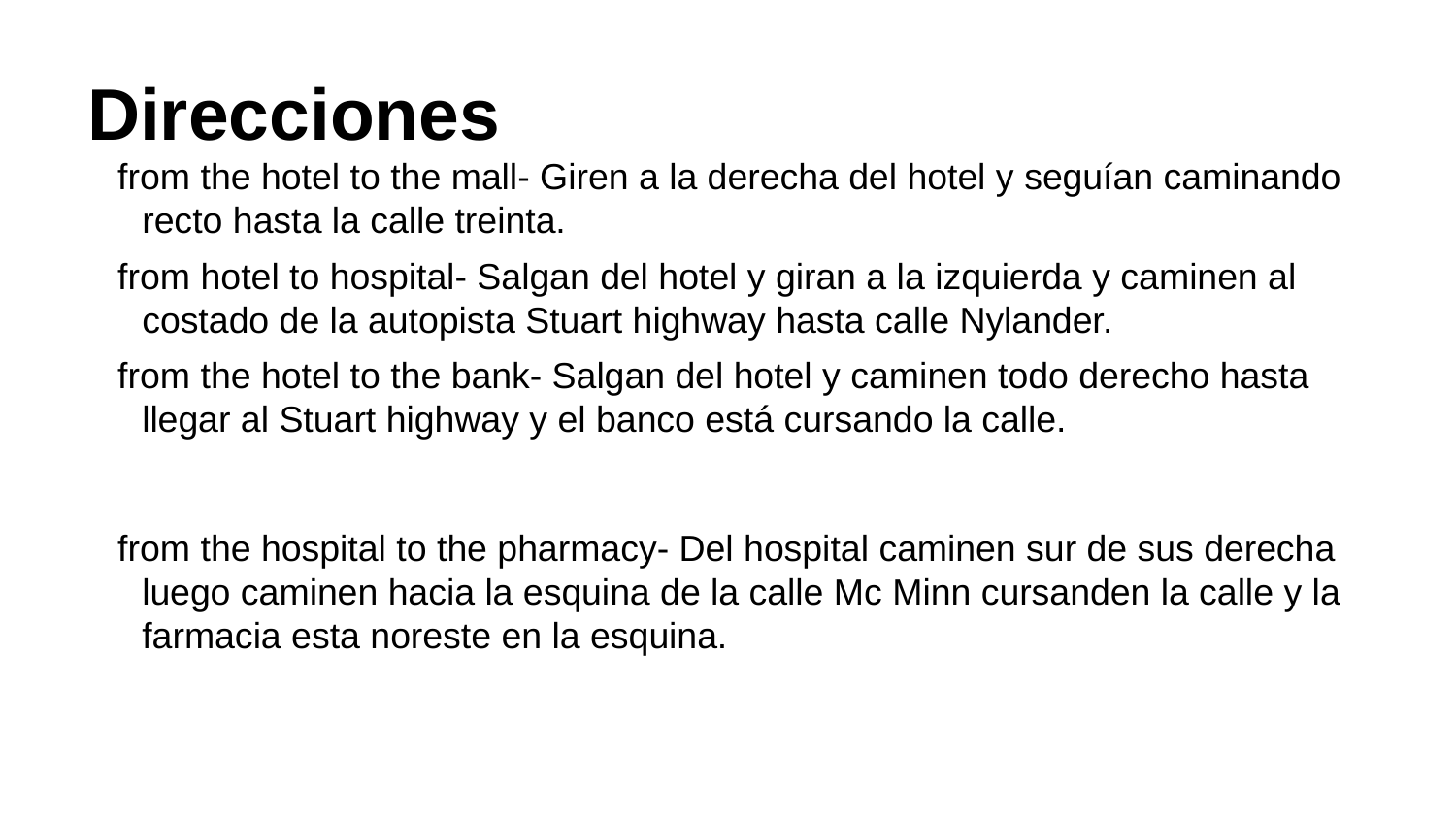

# Direcciones
from the hotel to the mall- Giren a la derecha del hotel y seguían caminando recto hasta la calle treinta.
from hotel to hospital- Salgan del hotel y giran a la izquierda y caminen al costado de la autopista Stuart highway hasta calle Nylander.
from the hotel to the bank- Salgan del hotel y caminen todo derecho hasta llegar al Stuart highway y el banco está cursando la calle.

from the hospital to the pharmacy- Del hospital caminen sur de sus derecha luego caminen hacia la esquina de la calle Mc Minn cursanden la calle y la farmacia esta noreste en la esquina.